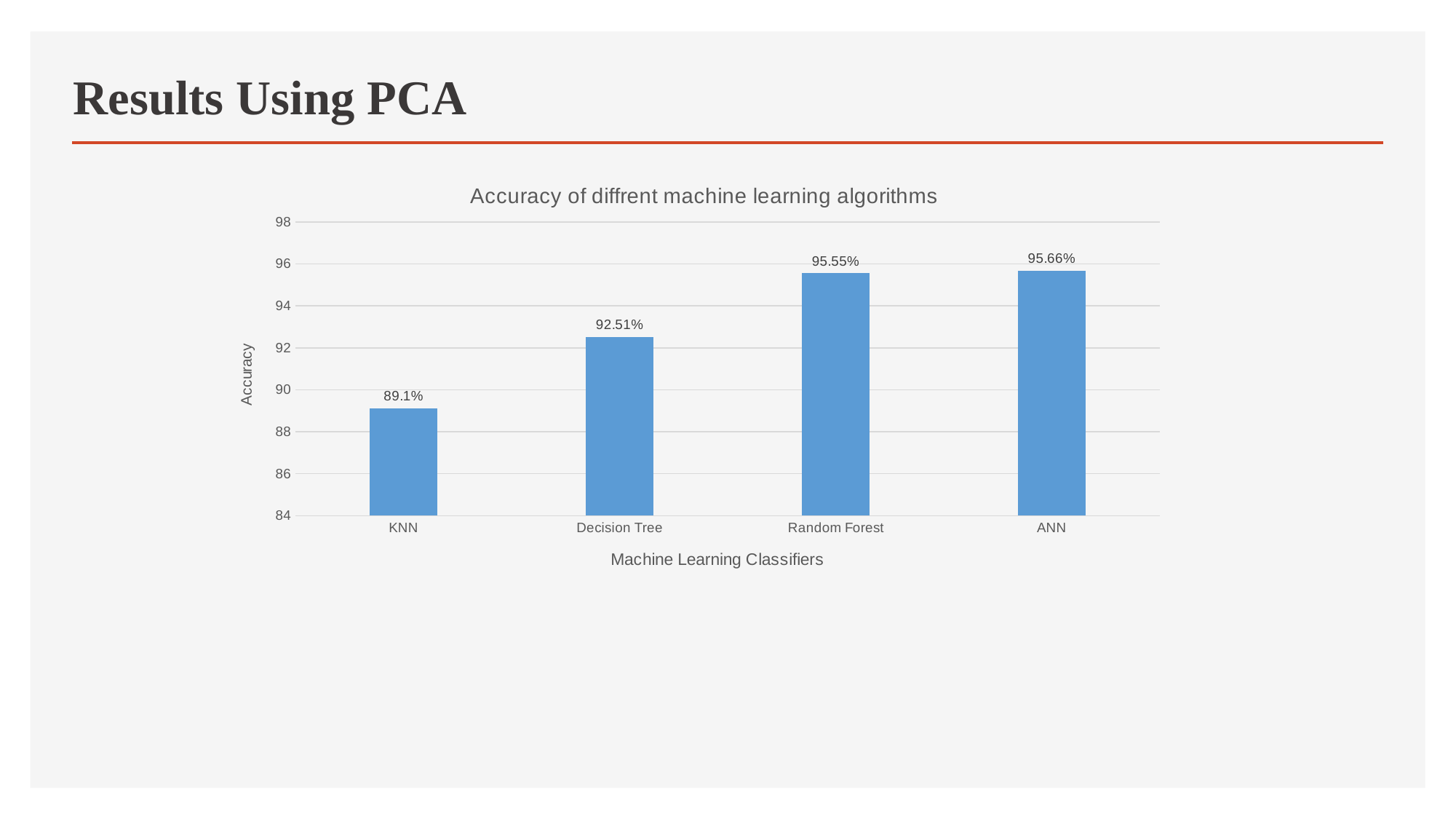

# Results Using PCA

### Chart: Accuracy of diffrent machine learning algorithms

| Category |  |
|---|---|
| KNN | 89.1 |
| Decision Tree | 92.51 |
| Random Forest | 95.55 |
| ANN | 95.66 |